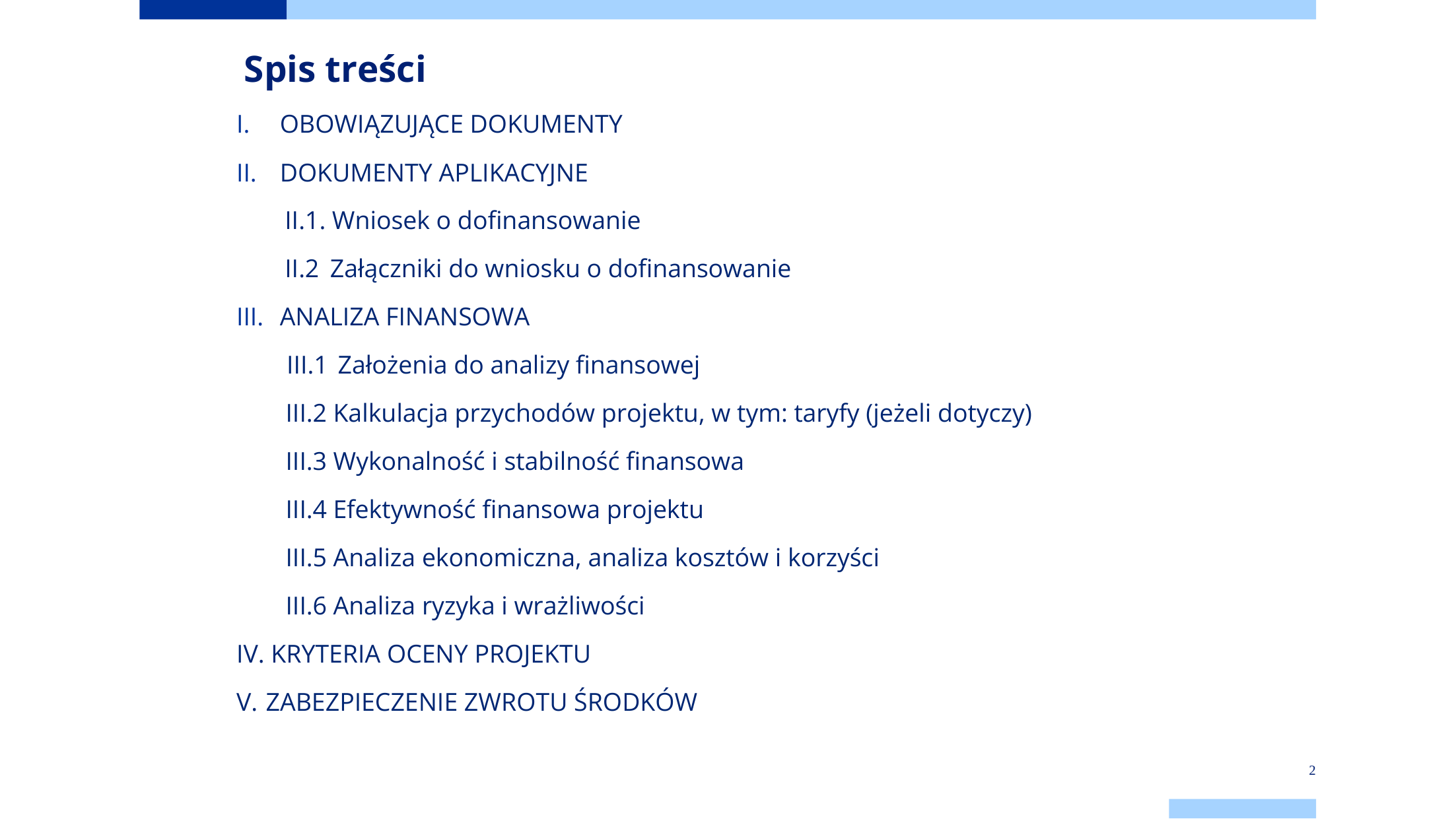

# Spis treści
OBOWIĄZUJĄCE DOKUMENTY
DOKUMENTY APLIKACYJNE
II.1. Wniosek o dofinansowanie
II.2	 Załączniki do wniosku o dofinansowanie
ANALIZA FINANSOWA
III.1	Założenia do analizy finansowej
III.2	Kalkulacja przychodów projektu, w tym: taryfy (jeżeli dotyczy)
III.3	Wykonalność i stabilność finansowa
III.4	Efektywność finansowa projektu
III.5	Analiza ekonomiczna, analiza kosztów i korzyści
III.6	Analiza ryzyka i wrażliwości
IV. KRYTERIA OCENY PROJEKTU
V.	ZABEZPIECZENIE ZWROTU ŚRODKÓW

2